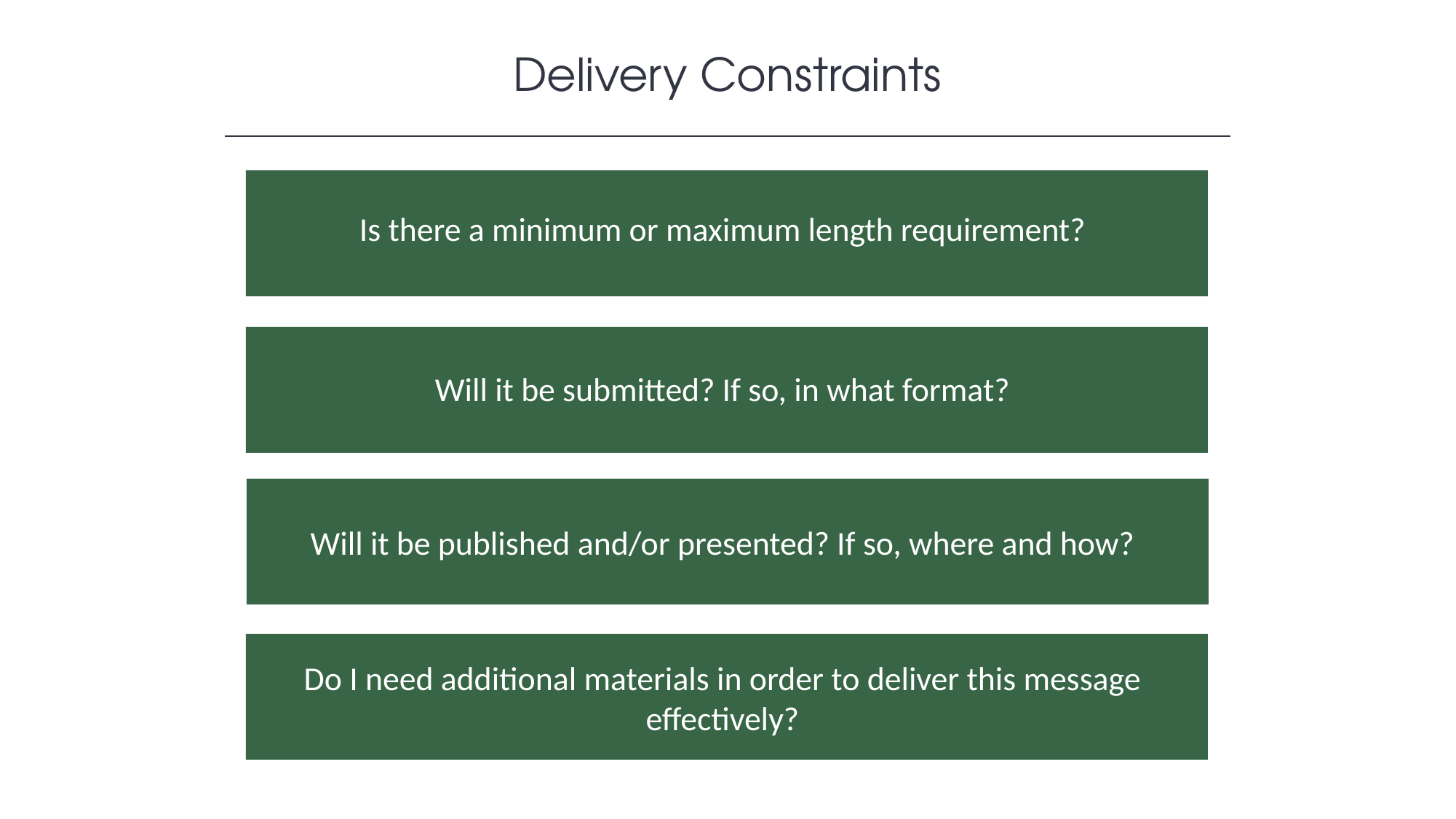

Delivery Constraints
HAWKES LEARNING

Is there a minimum or maximum length requirement?

Will it be submitted? If so, in what format?

Will it be published and/or presented? If so, where and how?

Do I need additional materials in order to deliver this message effectively?